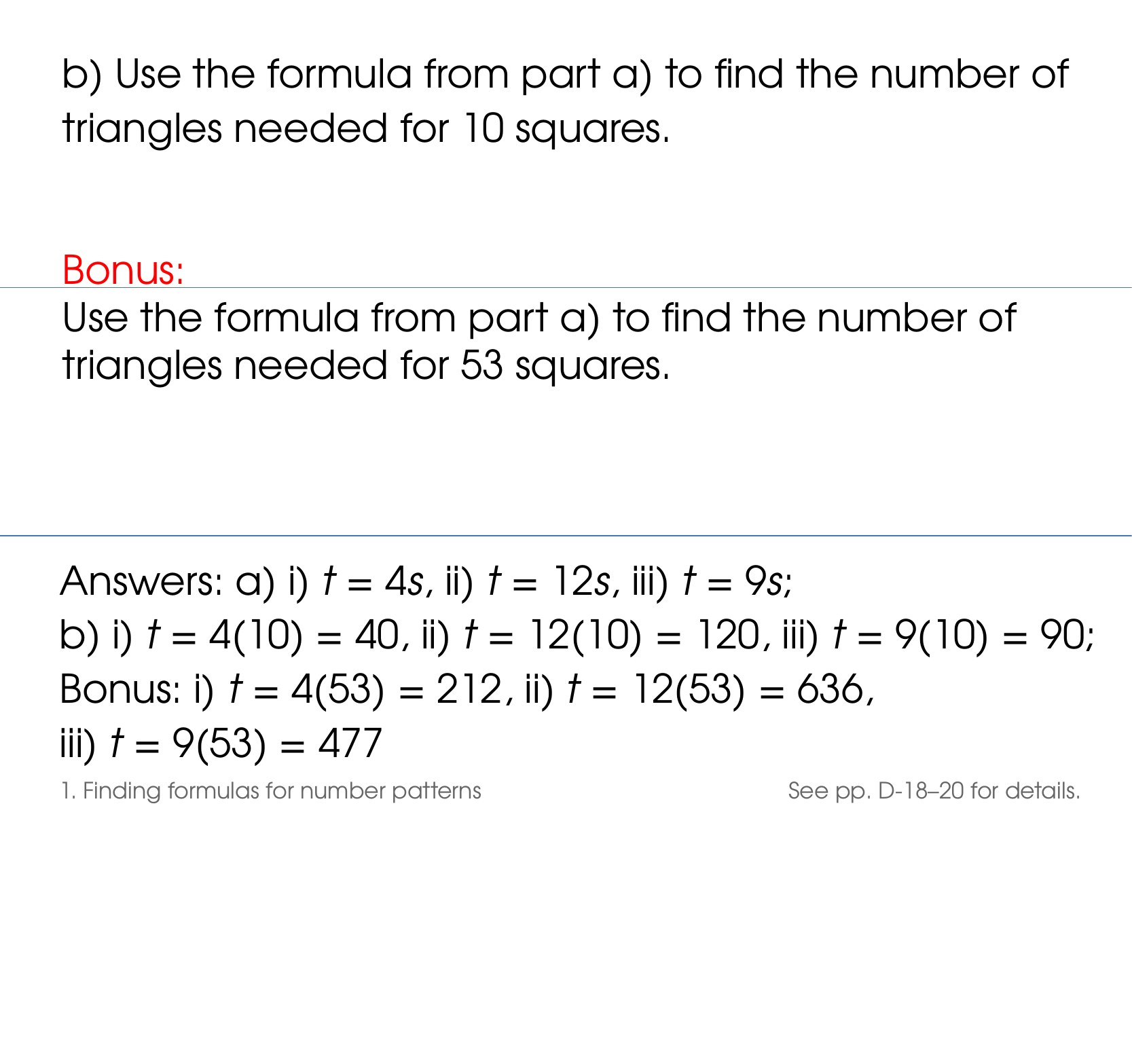

b) Use the formula from part a) to find the number of triangles needed for 10 squares.

Bonus:
Use the formula from part a) to find the number of triangles needed for 53 squares.
Answers: a) i) t = 4s, ii) t = 12s, iii) t = 9s;
​b) i) t = 4(10) = 40, ii) t = 12(10) = 120, iii) t = 9(10) = 90; Bonus: i) t = 4(53) = 212, ii) t = 12(53) = 636,
​iii) t = 9(53) = 477
1. Finding formulas for number patterns
See pp. D-18–20 for details.